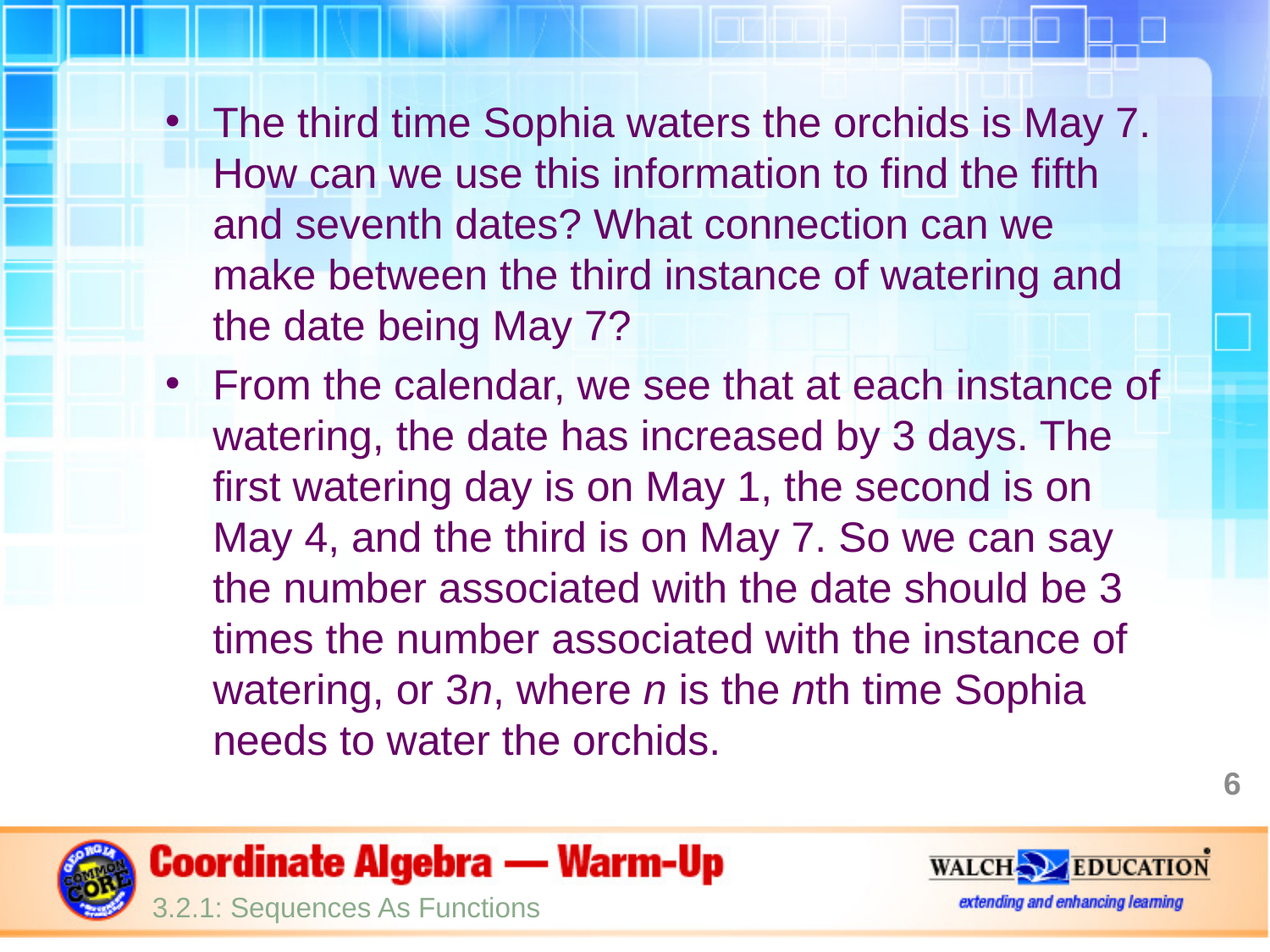

The third time Sophia waters the orchids is May 7. How can we use this information to find the fifth and seventh dates? What connection can we make between the third instance of watering and the date being May 7?
From the calendar, we see that at each instance of watering, the date has increased by 3 days. The first watering day is on May 1, the second is on May 4, and the third is on May 7. So we can say the number associated with the date should be 3 times the number associated with the instance of watering, or 3n, where n is the nth time Sophia needs to water the orchids.
6
3.2.1: Sequences As Functions